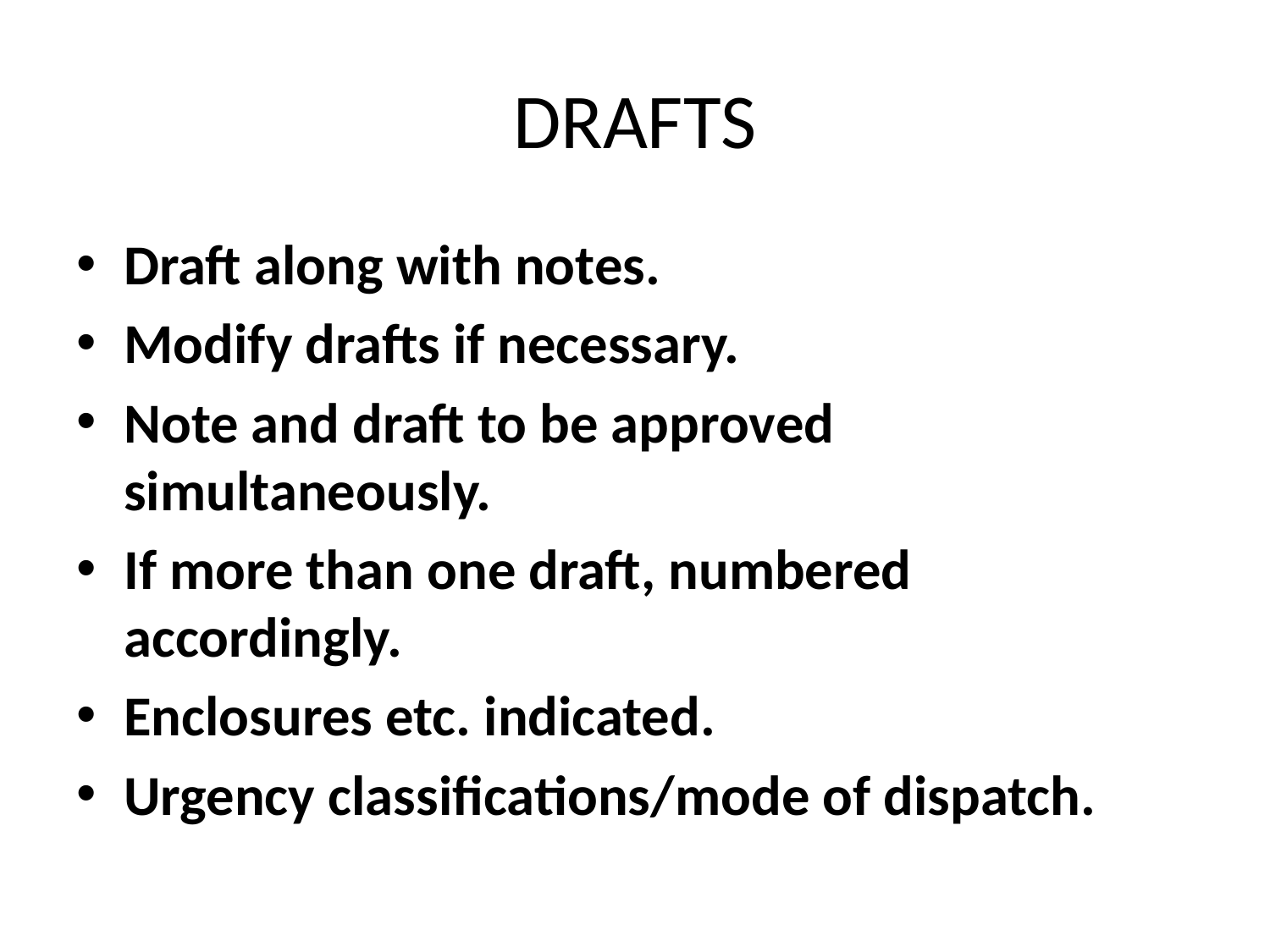

# DRAFTS
Draft along with notes.
Modify drafts if necessary.
Note and draft to be approved simultaneously.
If more than one draft, numbered accordingly.
Enclosures etc. indicated.
Urgency classifications/mode of dispatch.